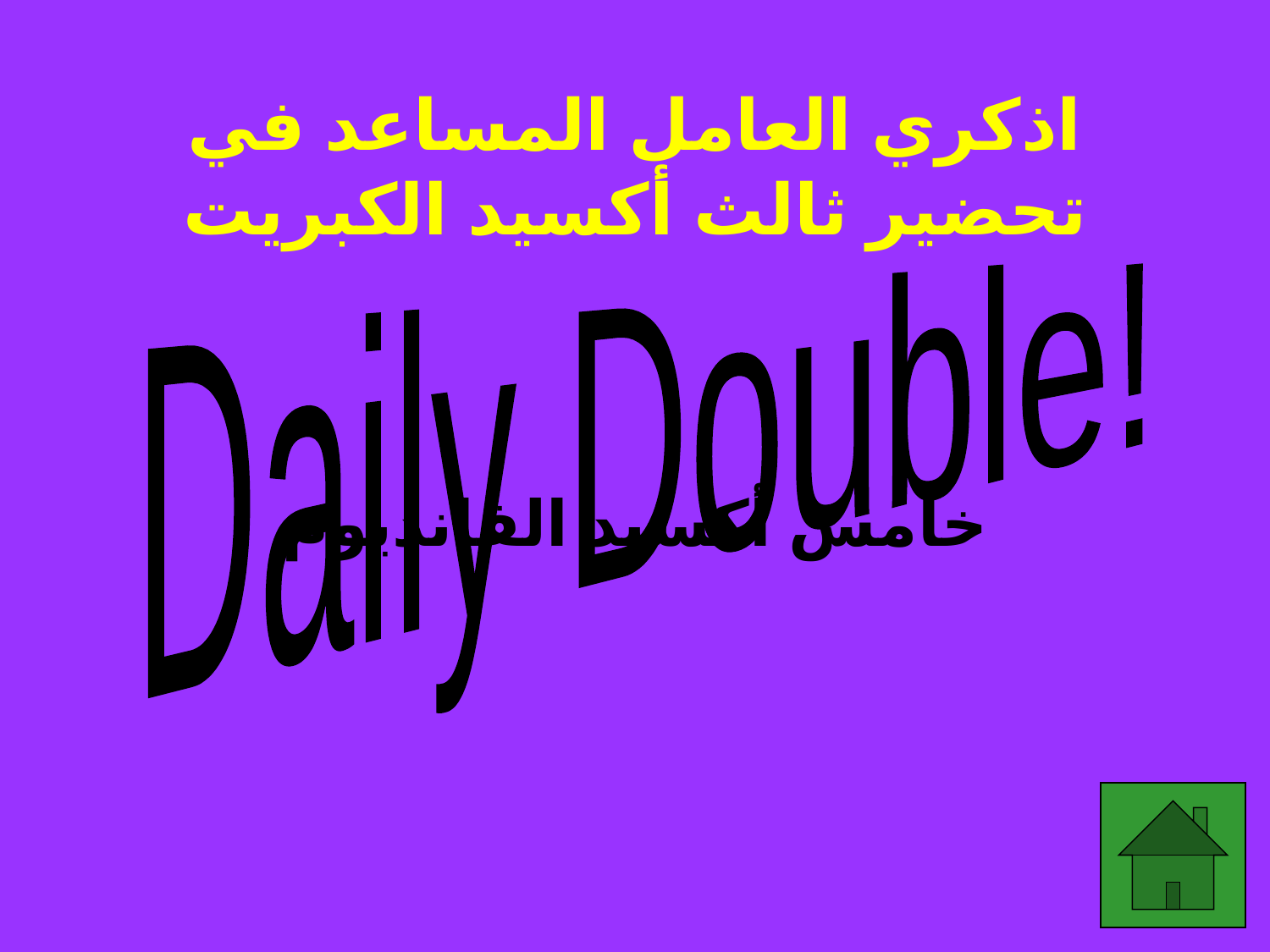

# اذكري العامل المساعد في تحضير ثالث أكسيد الكبريت
Daily Double!
خامس أكسيد الفانديوم